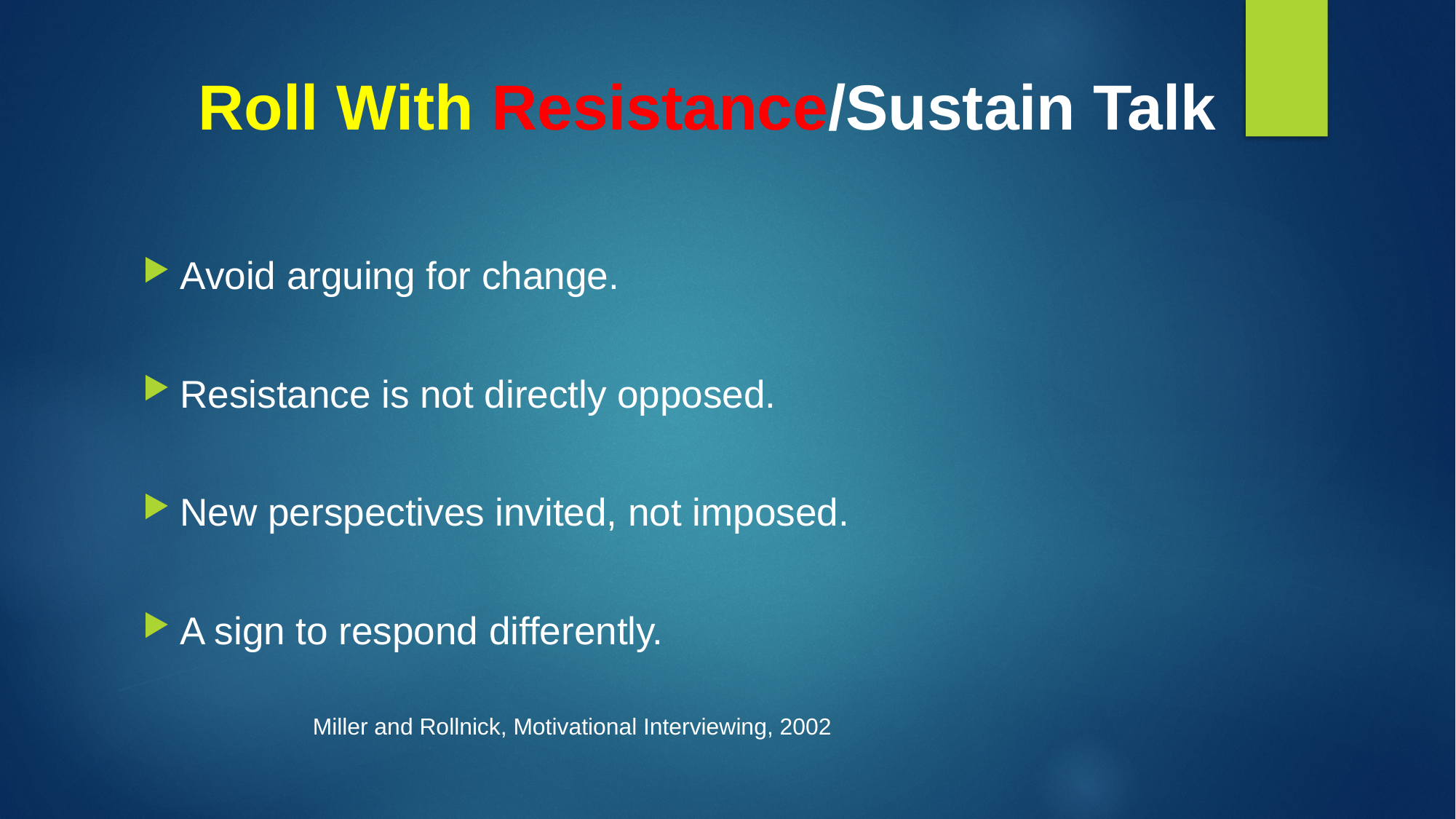

# Roll With Resistance/Sustain Talk
Avoid arguing for change.

Resistance is not directly opposed.

New perspectives invited, not imposed.

A sign to respond differently.

                        Miller and Rollnick, Motivational Interviewing, 2002